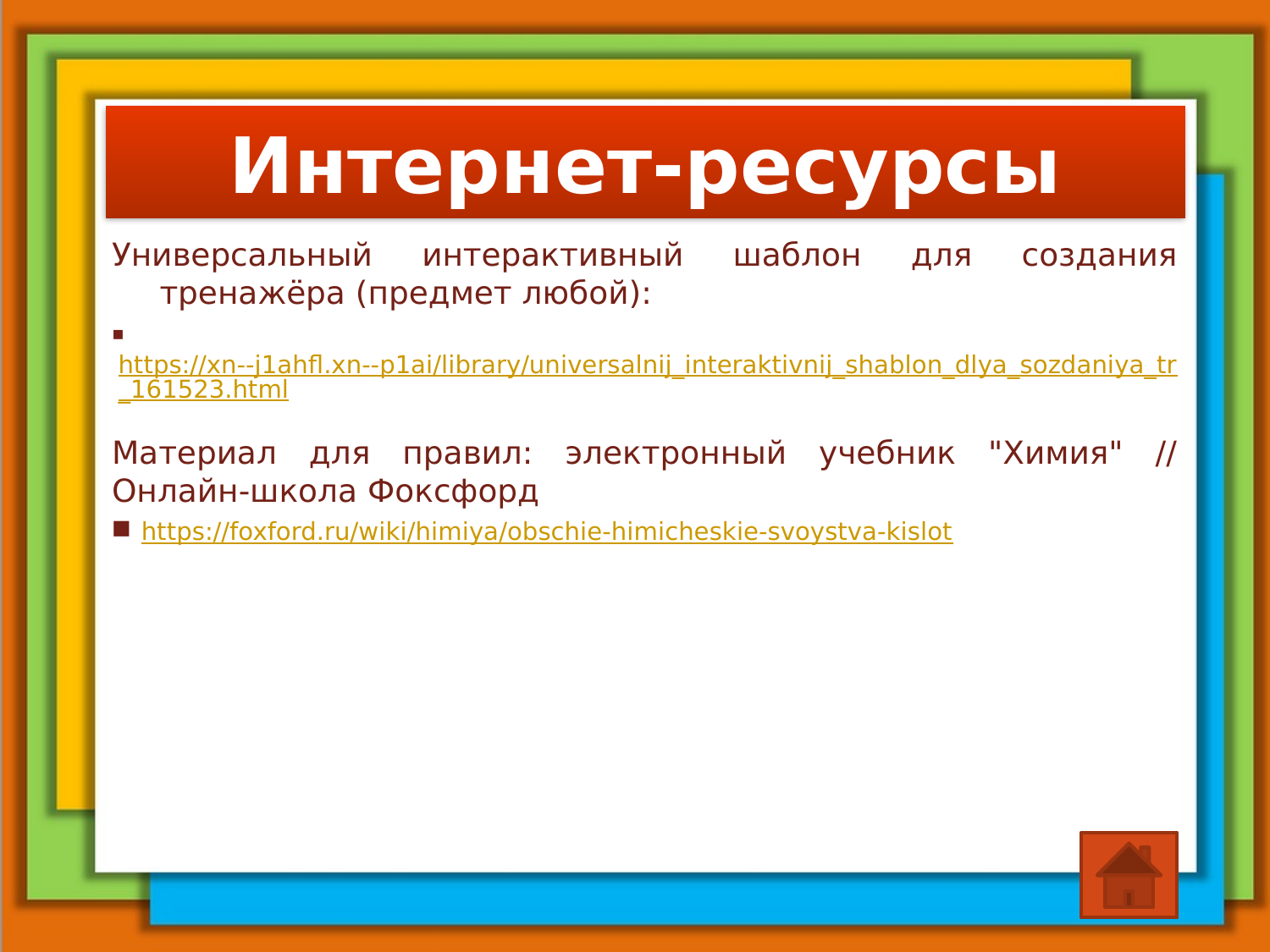

# Интернет-ресурсы
Универсальный интерактивный шаблон для создания тренажёра (предмет любой):
 https://xn--j1ahfl.xn--p1ai/library/universalnij_interaktivnij_shablon_dlya_sozdaniya_tr_161523.html
Материал для правил: электронный учебник "Химия" // Онлайн-школа Фоксфорд
 https://foxford.ru/wiki/himiya/obschie-himicheskie-svoystva-kislot